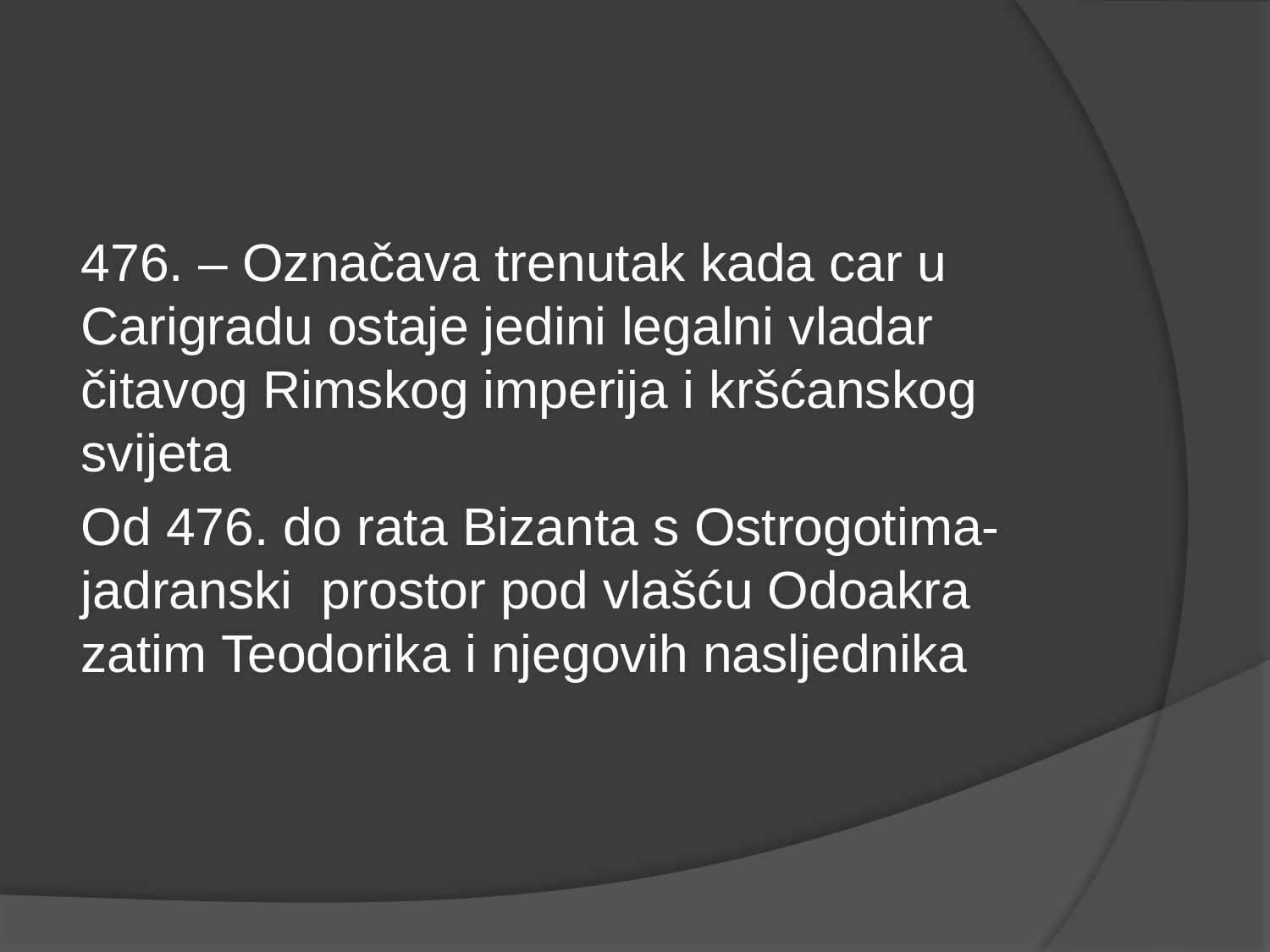

#
476. – Označava trenutak kada car u Carigradu ostaje jedini legalni vladar čitavog Rimskog imperija i kršćanskog svijeta
Od 476. do rata Bizanta s Ostrogotima- jadranski  prostor pod vlašću Odoakra zatim Teodorika i njegovih nasljednika